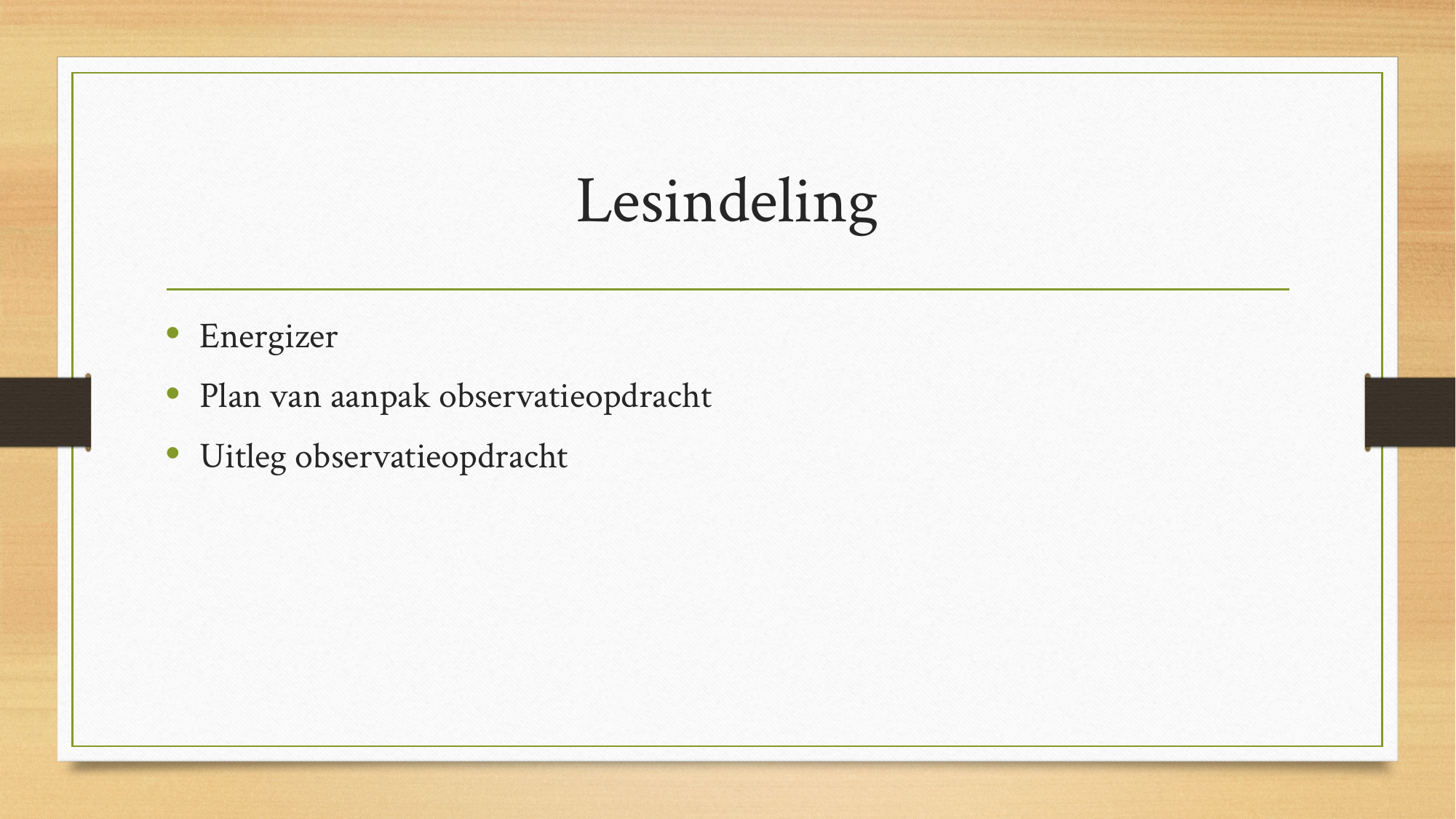

# Lesindeling
Energizer
Plan van aanpak observatieopdracht
Uitleg observatieopdracht